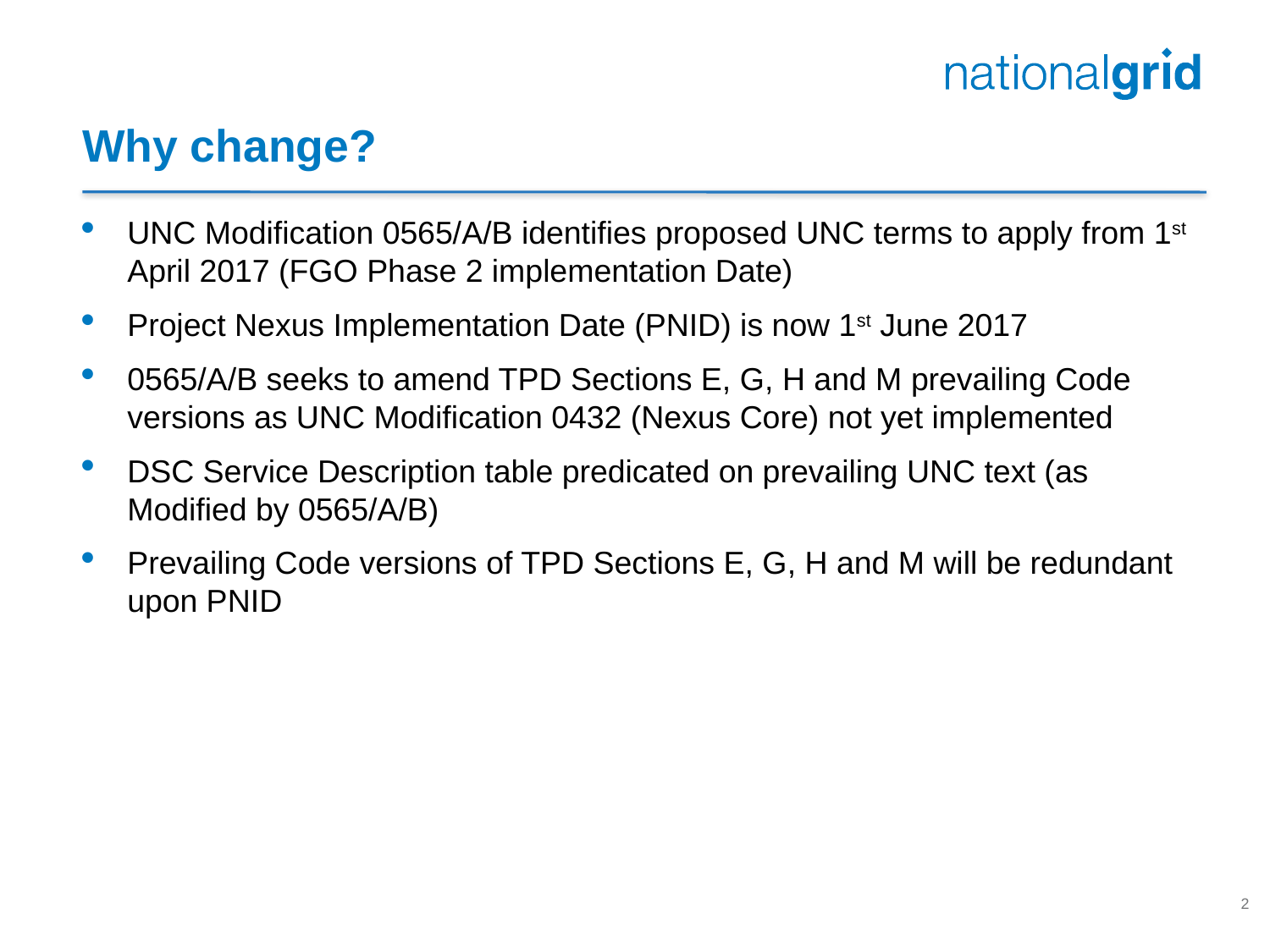

# Why change?
UNC Modification 0565/A/B identifies proposed UNC terms to apply from 1st April 2017 (FGO Phase 2 implementation Date)
Project Nexus Implementation Date (PNID) is now 1st June 2017
0565/A/B seeks to amend TPD Sections E, G, H and M prevailing Code versions as UNC Modification 0432 (Nexus Core) not yet implemented
DSC Service Description table predicated on prevailing UNC text (as Modified by 0565/A/B)
Prevailing Code versions of TPD Sections E, G, H and M will be redundant upon PNID